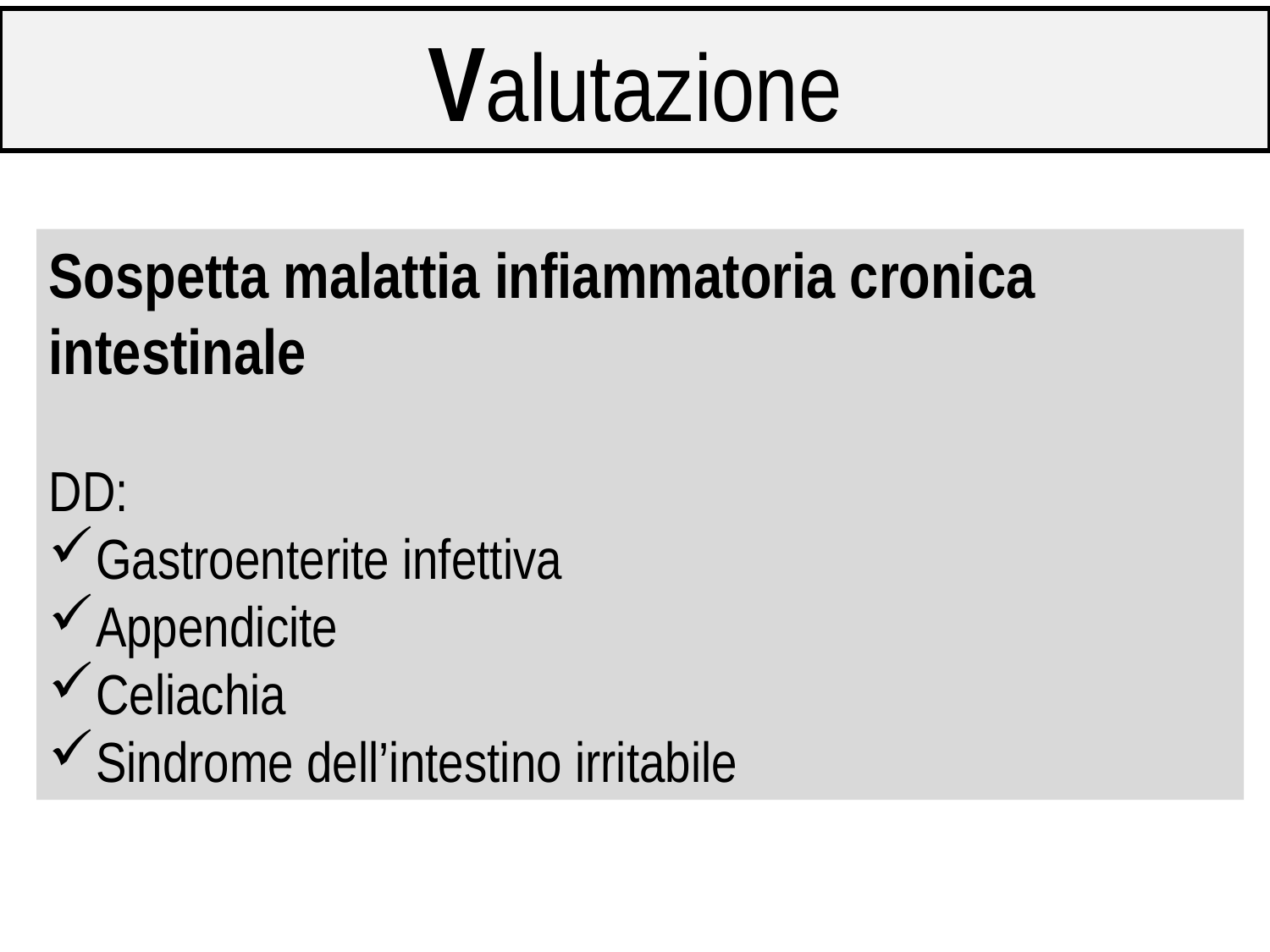

# Valutazione
Sospetta malattia infiammatoria cronica intestinale

DD:
Gastroenterite infettiva
Appendicite
Celiachia
Sindrome dell’intestino irritabile